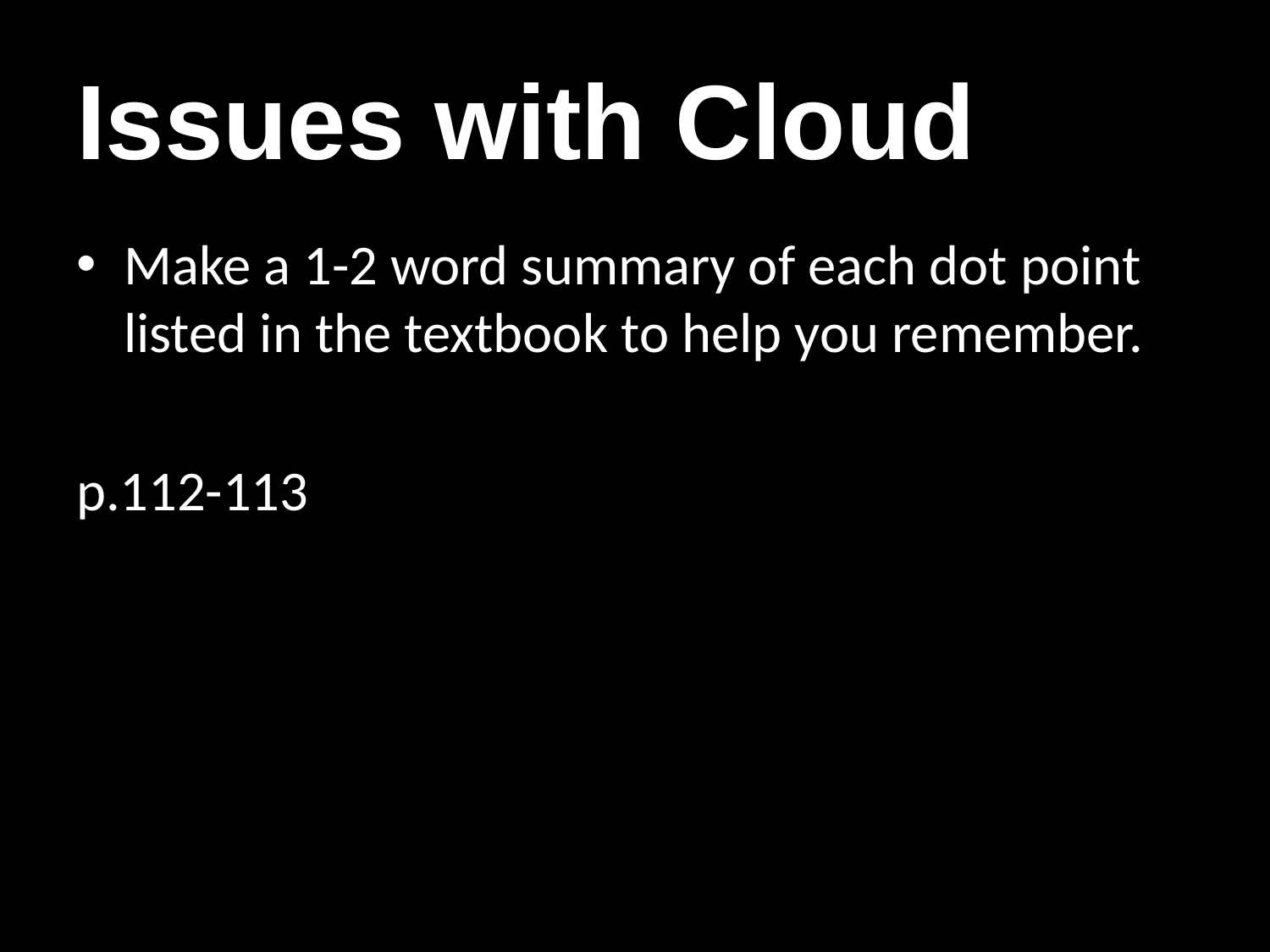

# Issues with Cloud
Make a 1-2 word summary of each dot point listed in the textbook to help you remember.

p.112-113